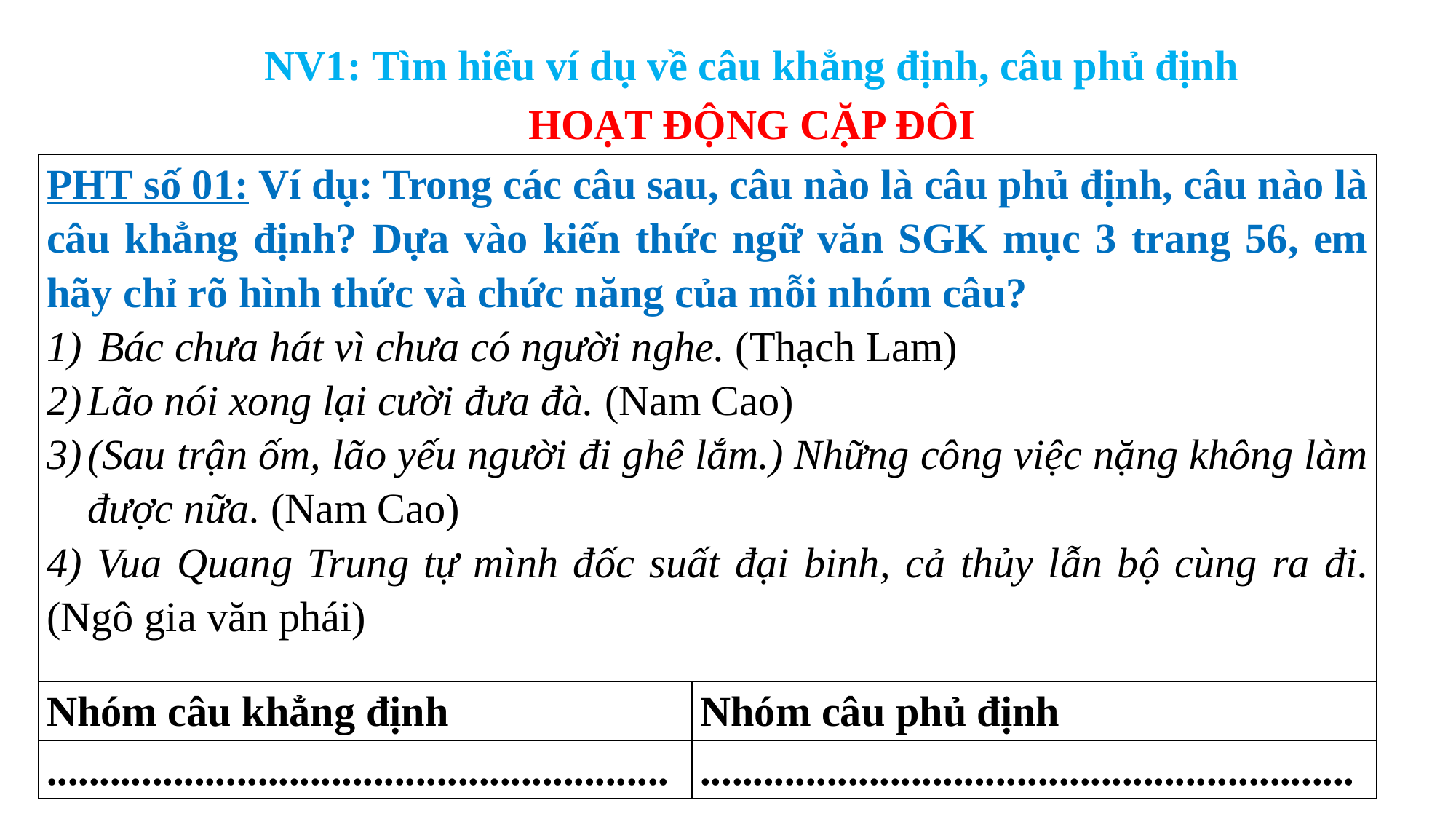

NV1: Tìm hiểu ví dụ về câu khẳng định, câu phủ định
HOẠT ĐỘNG CẶP ĐÔI
| PHT số 01: Ví dụ: Trong các câu sau, câu nào là câu phủ định, câu nào là câu khẳng định? Dựa vào kiến thức ngữ văn SGK mục 3 trang 56, em hãy chỉ rõ hình thức và chức năng của mỗi nhóm câu? Bác chưa hát vì chưa có người nghe. (Thạch Lam) Lão nói xong lại cười đưa đà. (Nam Cao) (Sau trận ốm, lão yếu người đi ghê lắm.) Những công việc nặng không làm được nữa. (Nam Cao) 4) Vua Quang Trung tự mình đốc suất đại binh, cả thủy lẫn bộ cùng ra đi. (Ngô gia văn phái) |  |
| --- | --- |
| Nhóm câu khẳng định | Nhóm câu phủ định |
| ........................................................... | .............................................................. |